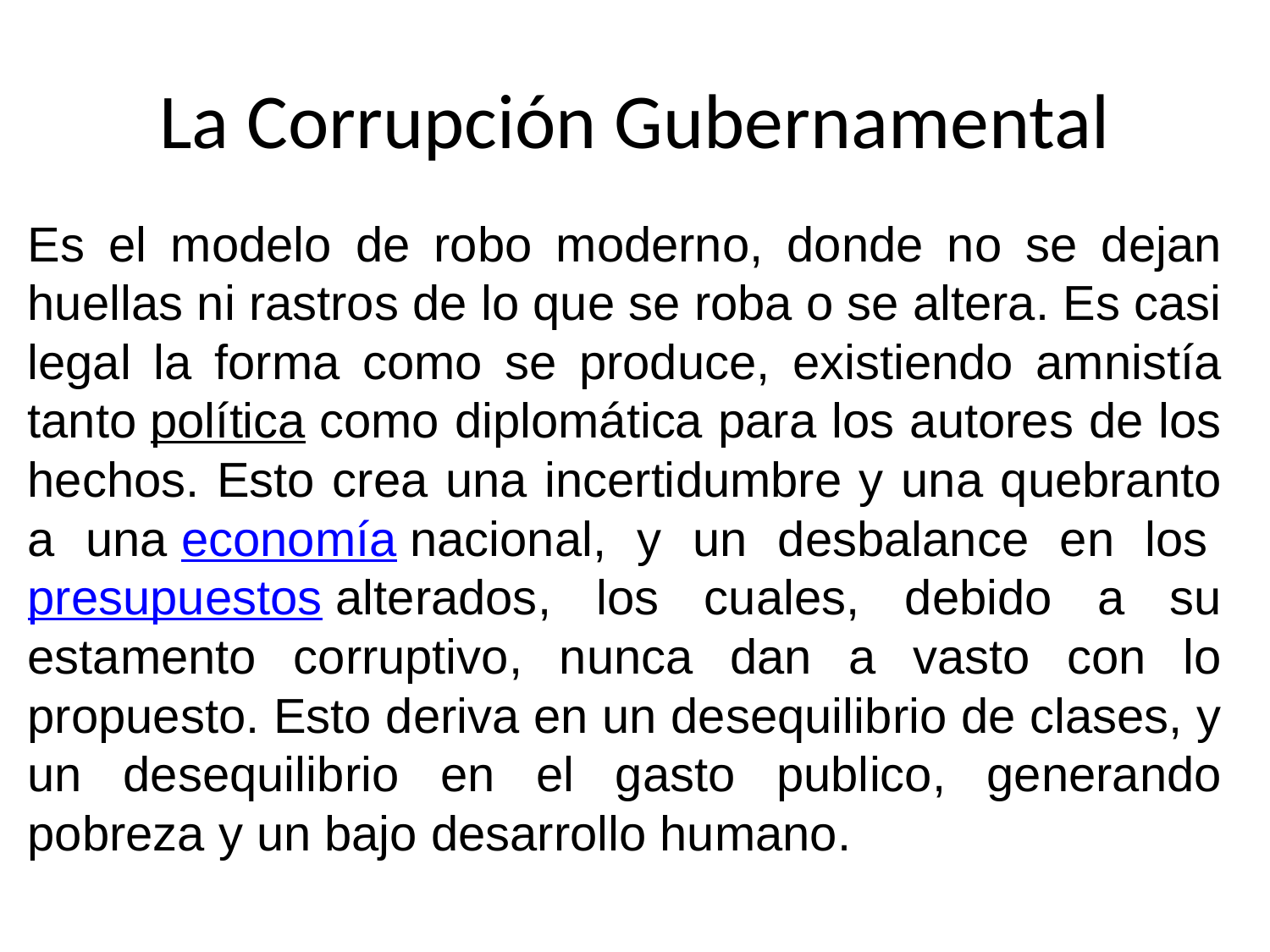

# La Corrupción Gubernamental
Es el modelo de robo moderno, donde no se dejan huellas ni rastros de lo que se roba o se altera. Es casi legal la forma como se produce, existiendo amnistía tanto política como diplomática para los autores de los hechos. Esto crea una incertidumbre y una quebranto a una economía nacional, y un desbalance en los presupuestos alterados, los cuales, debido a su estamento corruptivo, nunca dan a vasto con lo propuesto. Esto deriva en un desequilibrio de clases, y un desequilibrio en el gasto publico, generando pobreza y un bajo desarrollo humano.